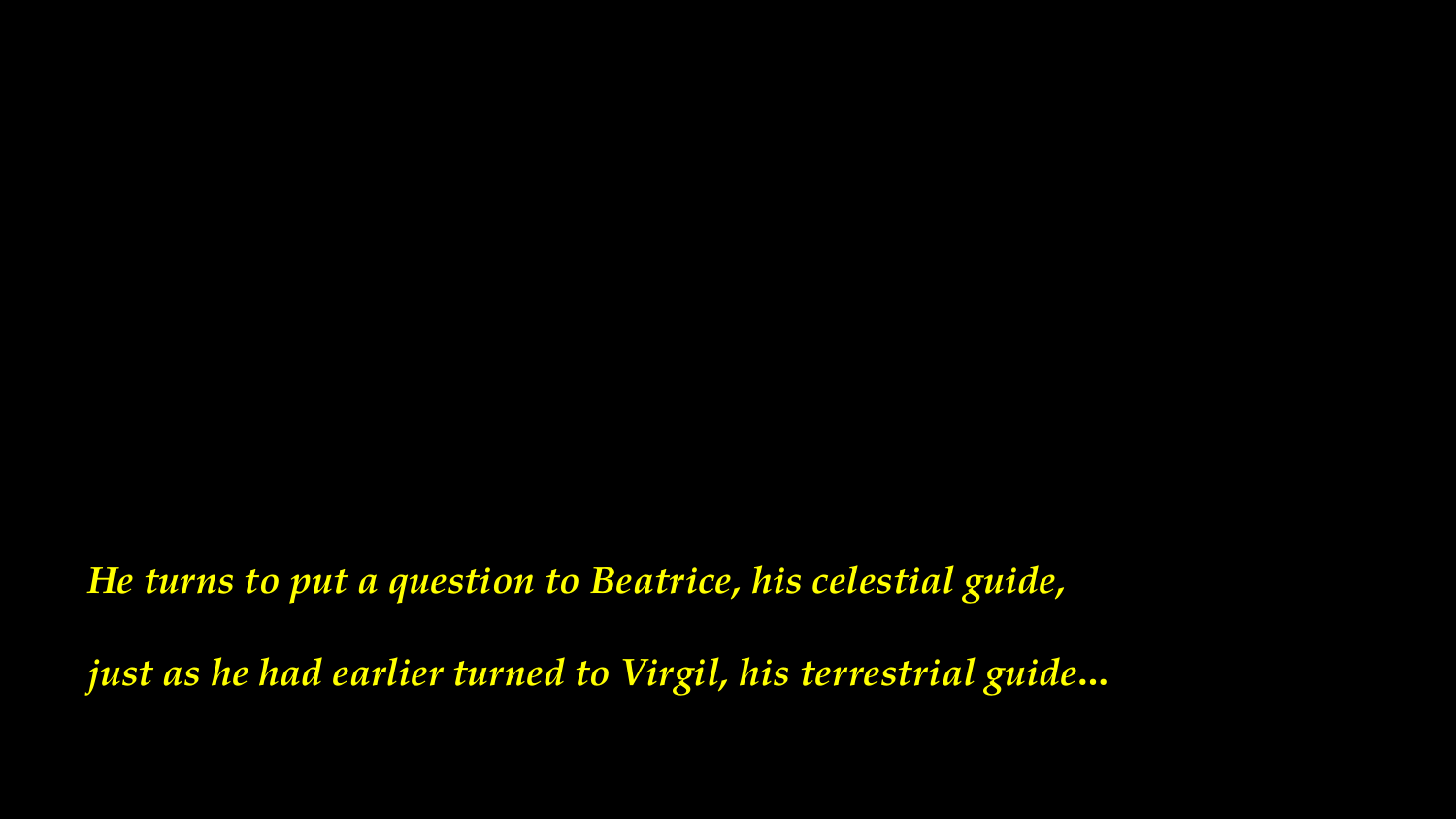

# He turns to put a question to Beatrice, his celestial guide, just as he had earlier turned to Virgil, his terrestrial guide…